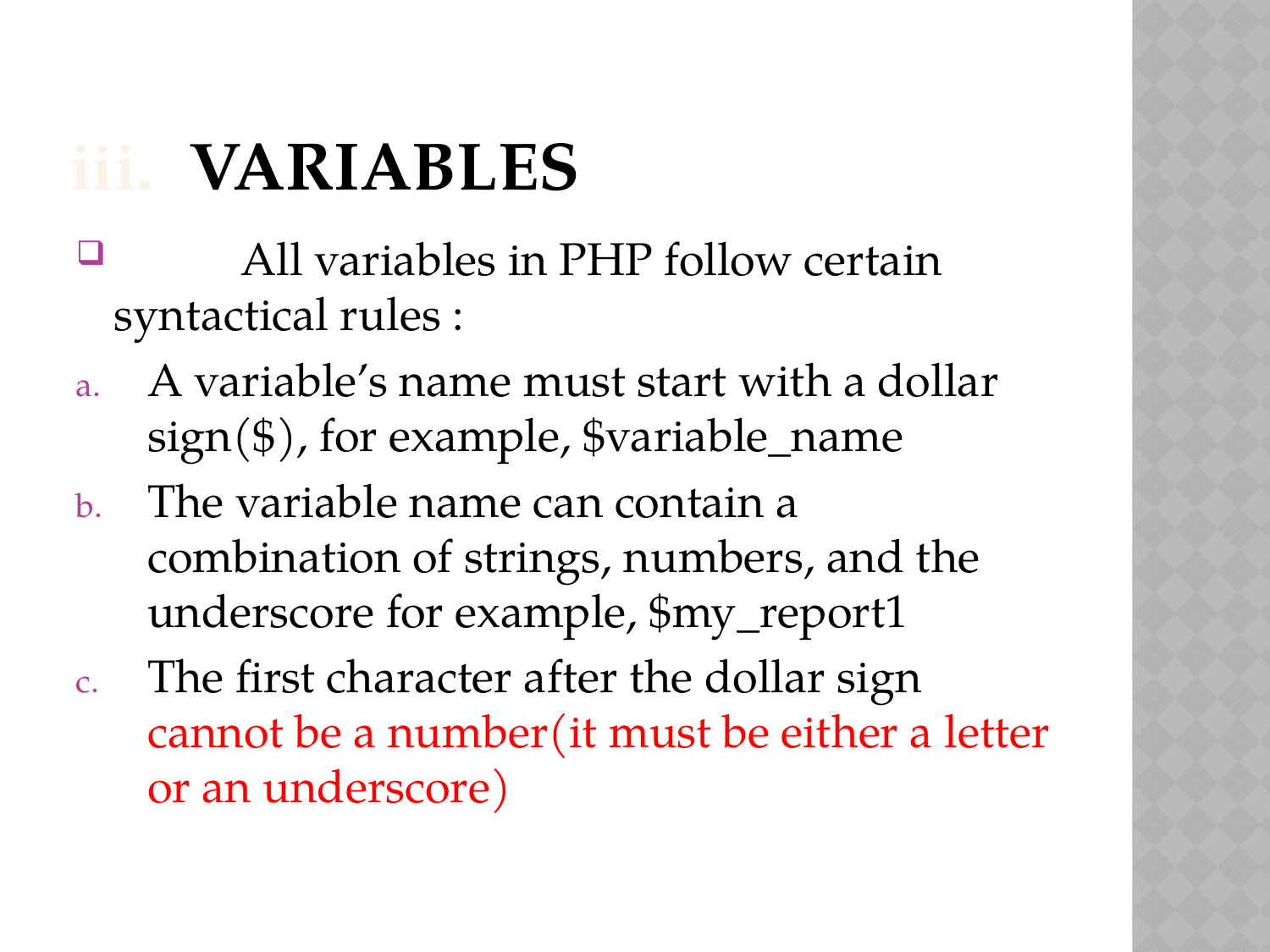

# Variables
 	All variables in PHP follow certain syntactical rules :
A variable’s name must start with a dollar sign($), for example, $variable_name
The variable name can contain a combination of strings, numbers, and the underscore for example, $my_report1
The first character after the dollar sign cannot be a number(it must be either a letter or an underscore)